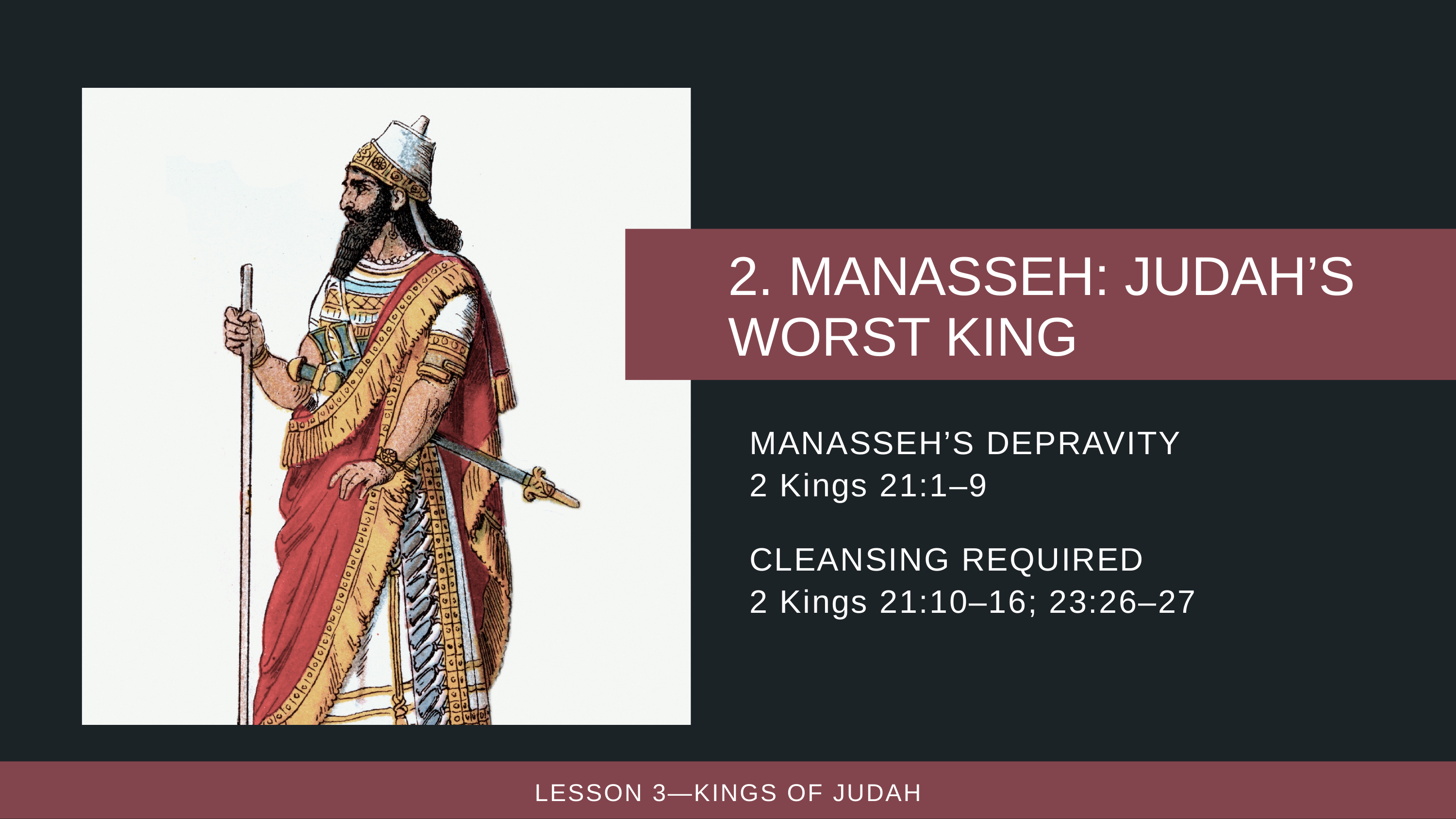

MANASSEH’S DEPRAVITY
2 Kings 21:1–9
CLEANSING REQUIRED
2 Kings 21:10–16; 23:26–27